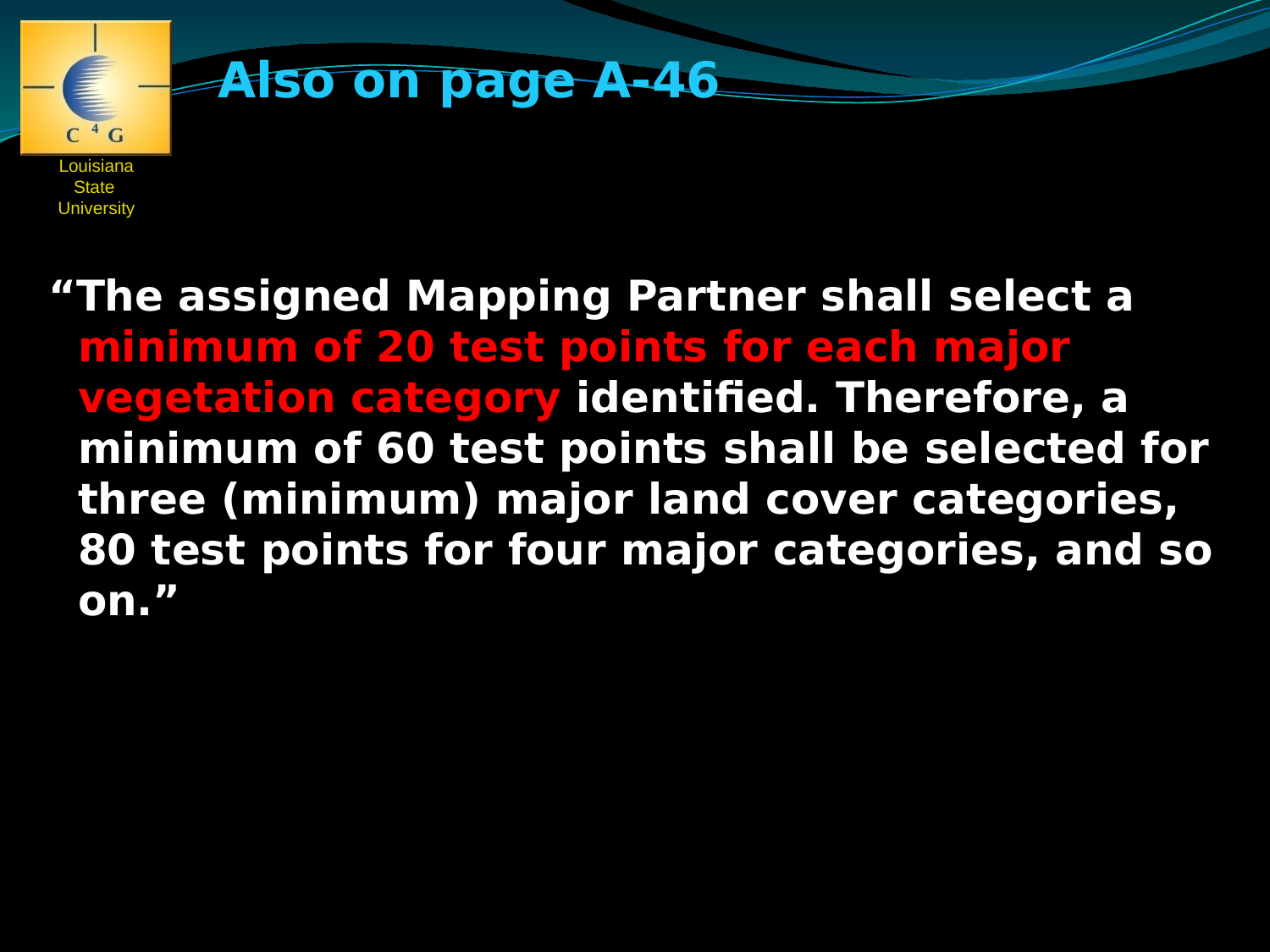

Also on page A-46

 “The assigned Mapping Partner shall select a
   minimum of 20 test points for each major
   vegetation category identified. Therefore, a
   minimum of 60 test points shall be selected for
   three (minimum) major land cover categories,
   80 test points for four major categories, and so
   on.”